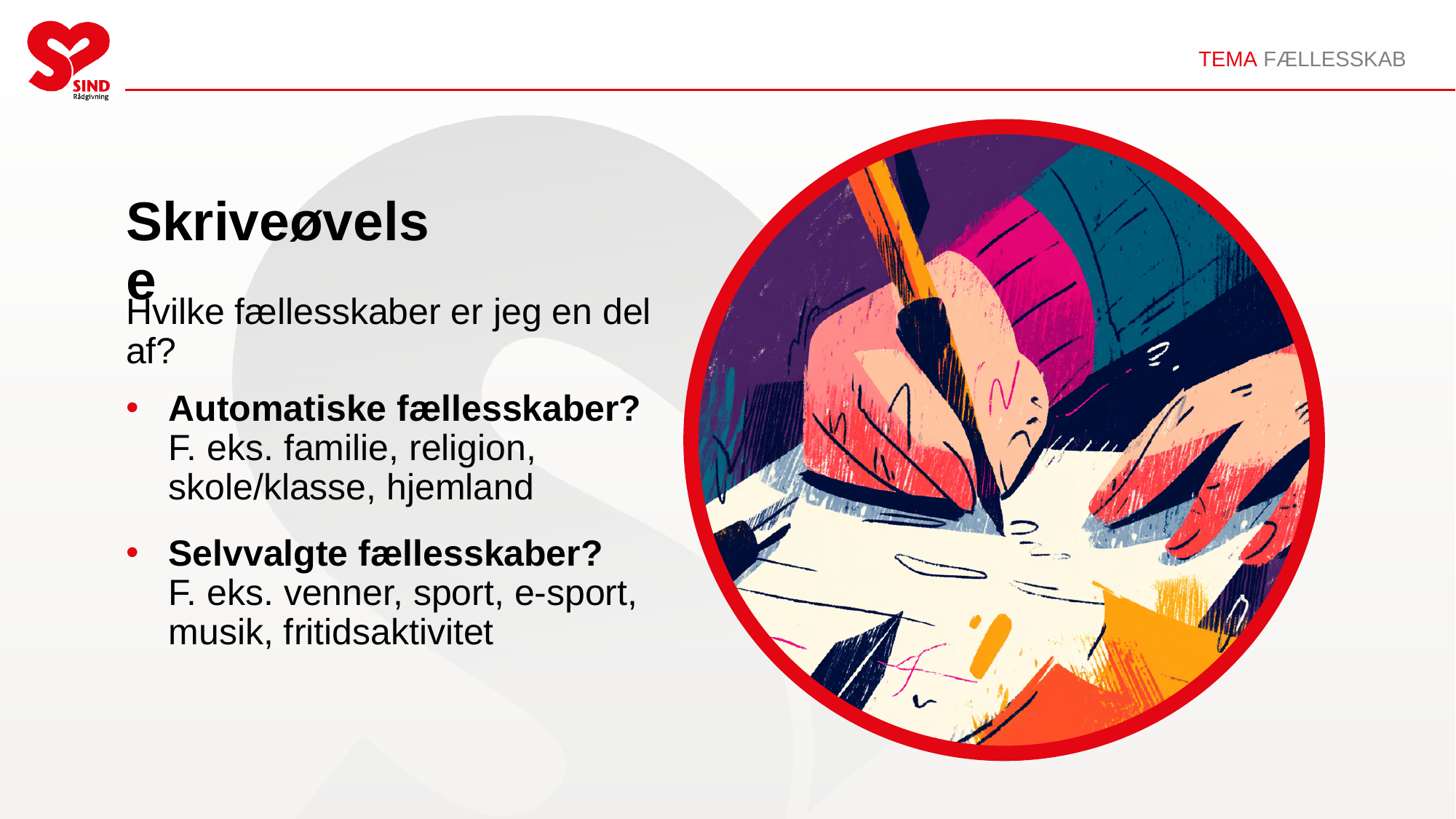

TEMA FÆLLESSKAB

# Skriveøvelse
Hvilke fællesskaber er jeg en del af?
Automatiske fællesskaber?
F. eks. familie, religion, skole/klasse, hjemland
Selvvalgte fællesskaber?
F. eks. venner, sport, e-sport, musik, fritidsaktivitet